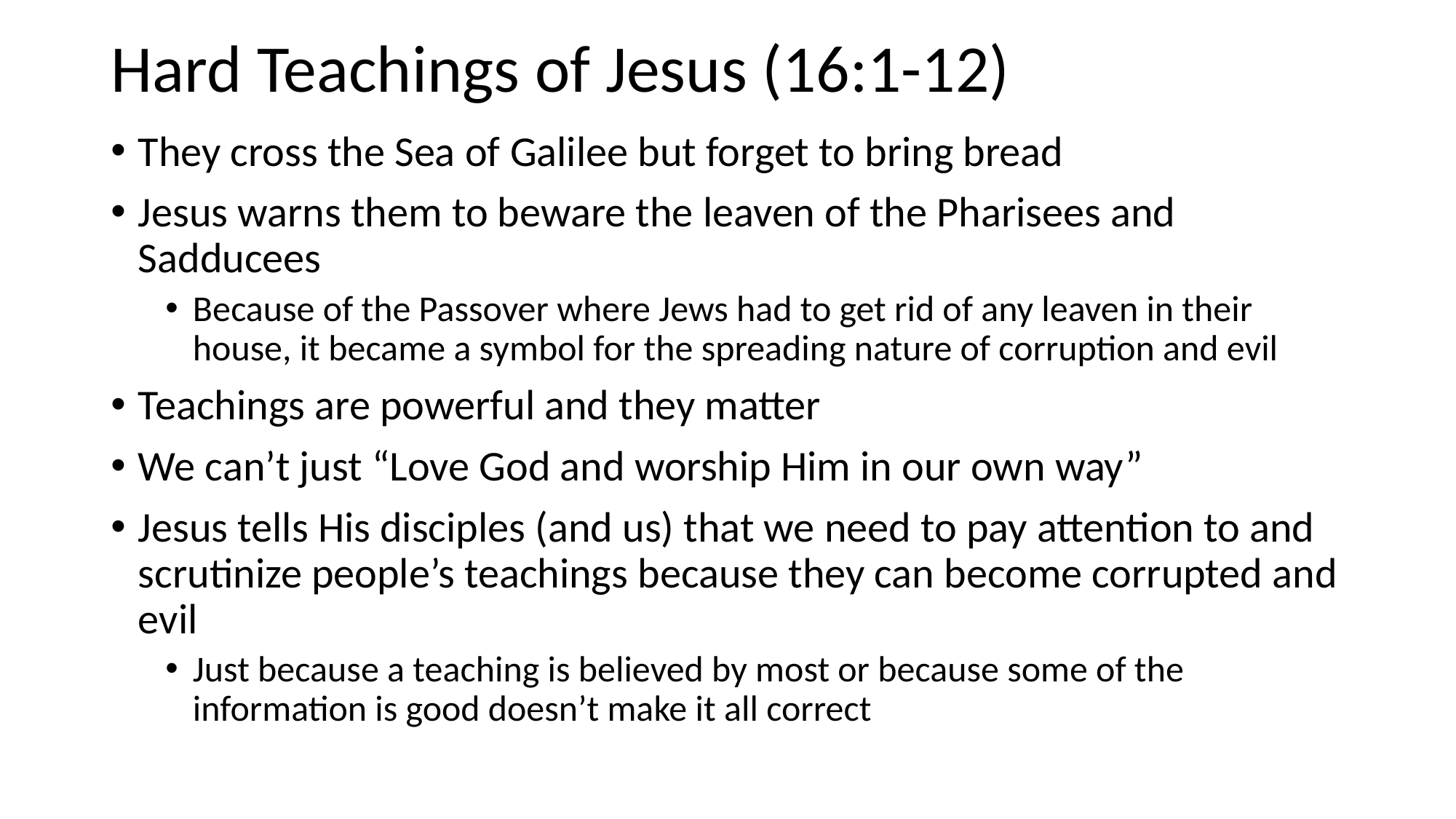

# Hard Teachings of Jesus (16:1-12)
They cross the Sea of Galilee but forget to bring bread
Jesus warns them to beware the leaven of the Pharisees and Sadducees
Because of the Passover where Jews had to get rid of any leaven in their house, it became a symbol for the spreading nature of corruption and evil
Teachings are powerful and they matter
We can’t just “Love God and worship Him in our own way”
Jesus tells His disciples (and us) that we need to pay attention to and scrutinize people’s teachings because they can become corrupted and evil
Just because a teaching is believed by most or because some of the information is good doesn’t make it all correct